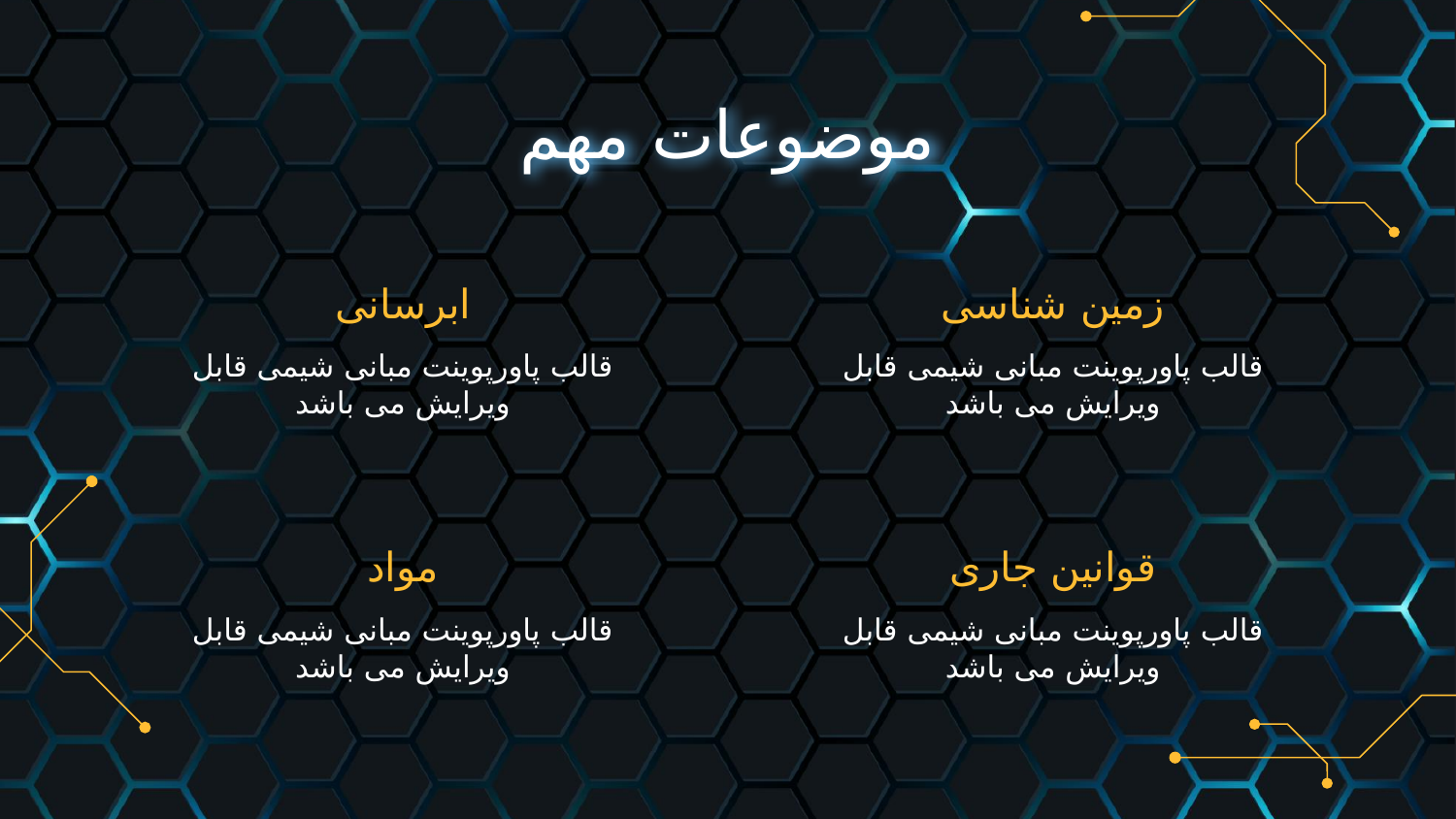

# موضوعات مهم
ابرسانی
زمین شناسی
قالب پاورپوینت مبانی شیمی قابل ویرایش می باشد
قالب پاورپوینت مبانی شیمی قابل ویرایش می باشد
مواد
قوانین جاری
قالب پاورپوینت مبانی شیمی قابل ویرایش می باشد
قالب پاورپوینت مبانی شیمی قابل ویرایش می باشد